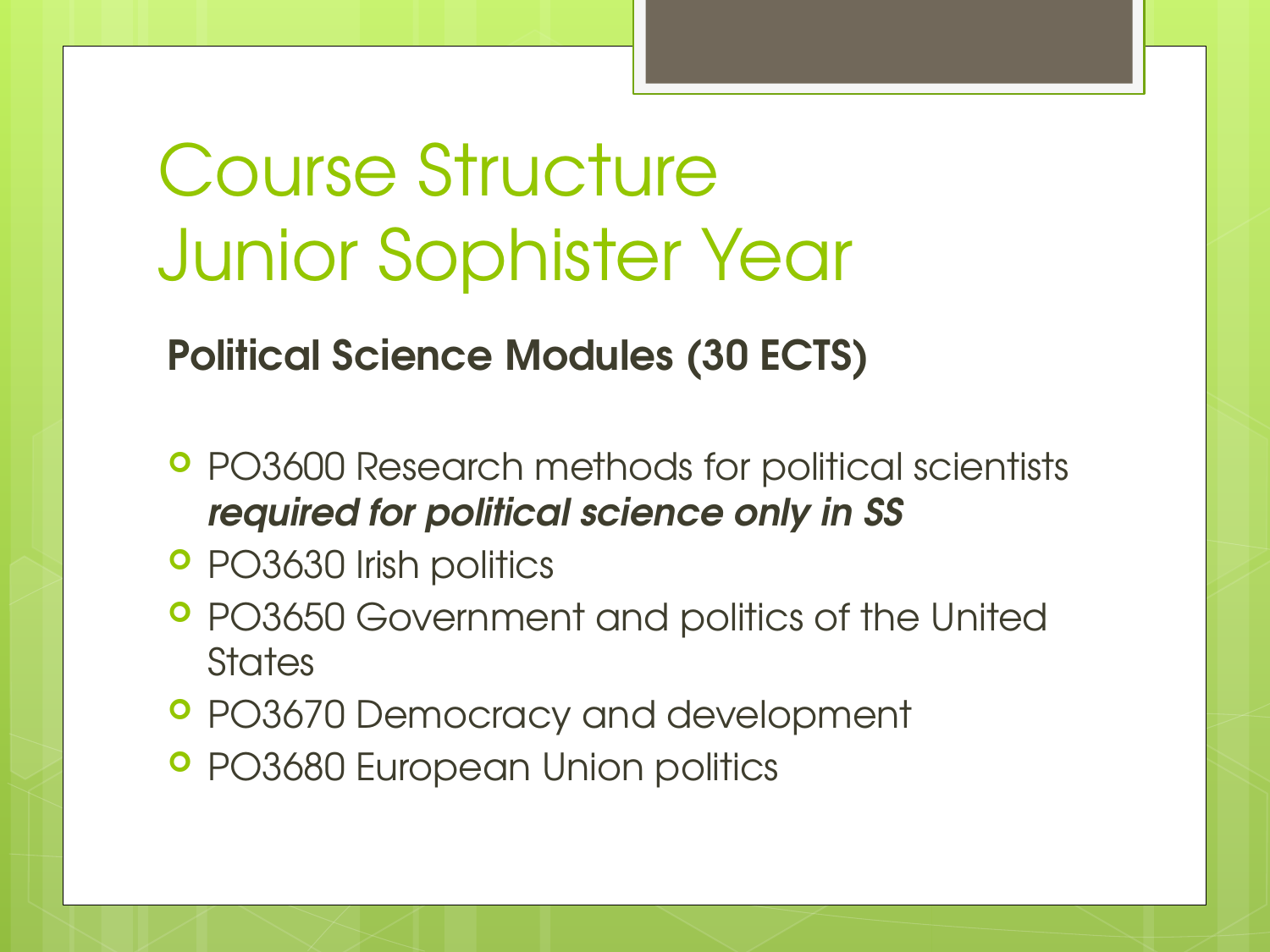

# Course Structure Junior Sophister Year
Political Science Modules (30 ECTS)

PO3600 Research methods for political scientists required for political science only in SS
PO3630 Irish politics
PO3650 Government and politics of the United States
PO3670 Democracy and development
PO3680 European Union politics